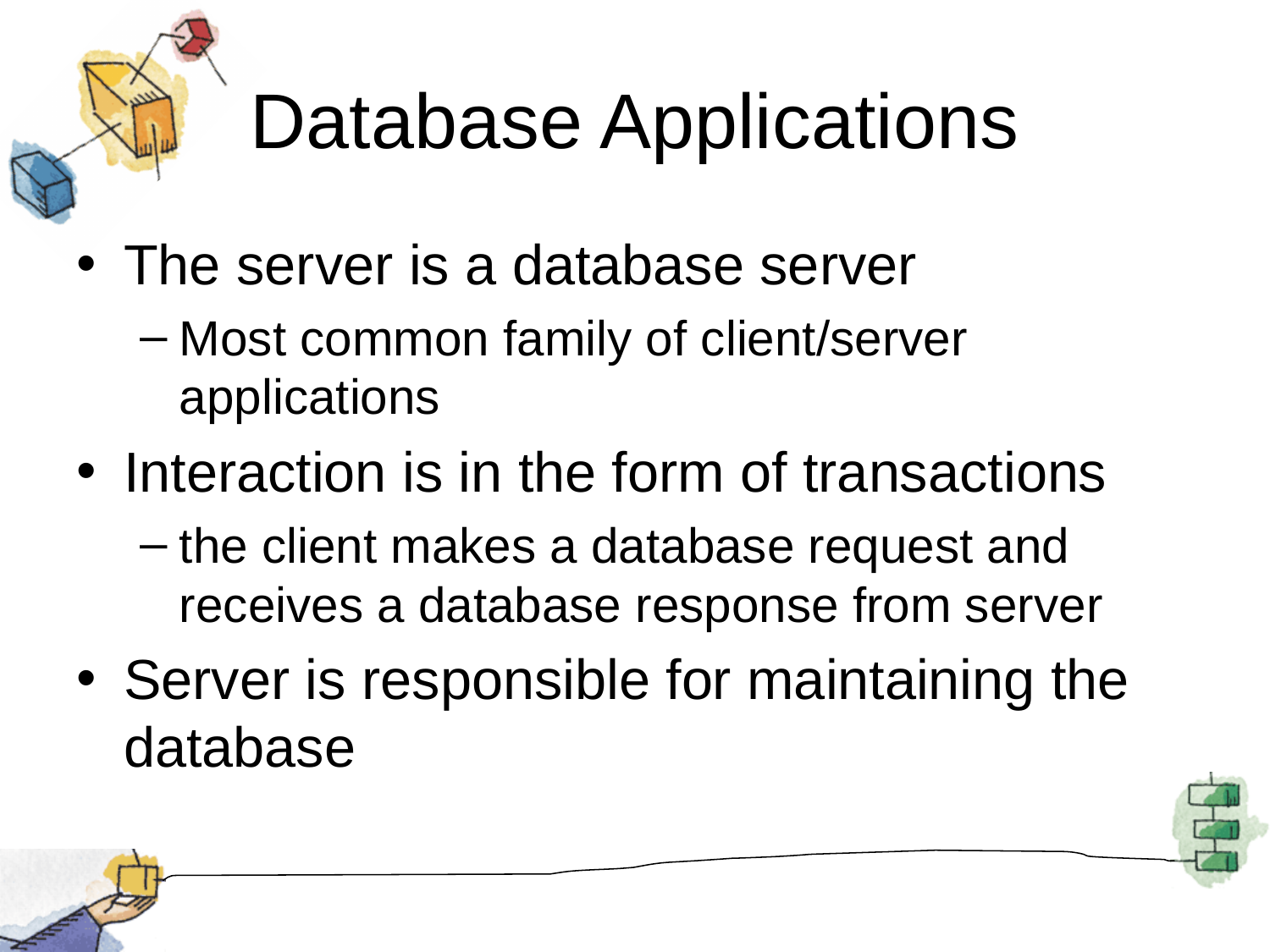

# Database Applications
The server is a database server
Most common family of client/server applications
Interaction is in the form of transactions
the client makes a database request and receives a database response from server
Server is responsible for maintaining the database